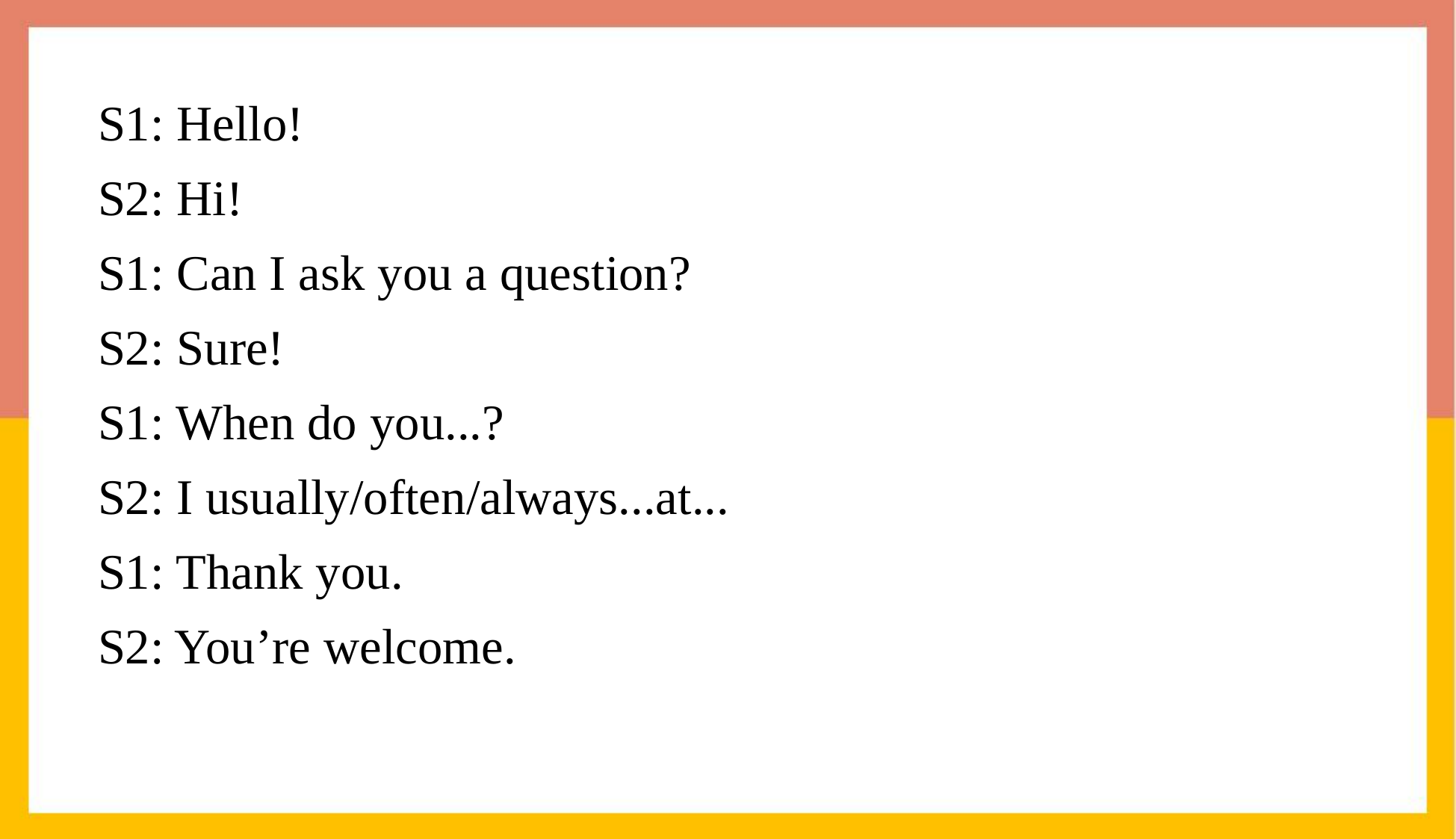

S1: Hello!
S2: Hi!
S1: Can I ask you a question?
S2: Sure!
S1: When do you...?
S2: I usually/often/always...at...
S1: Thank you.
S2: You’re welcome.